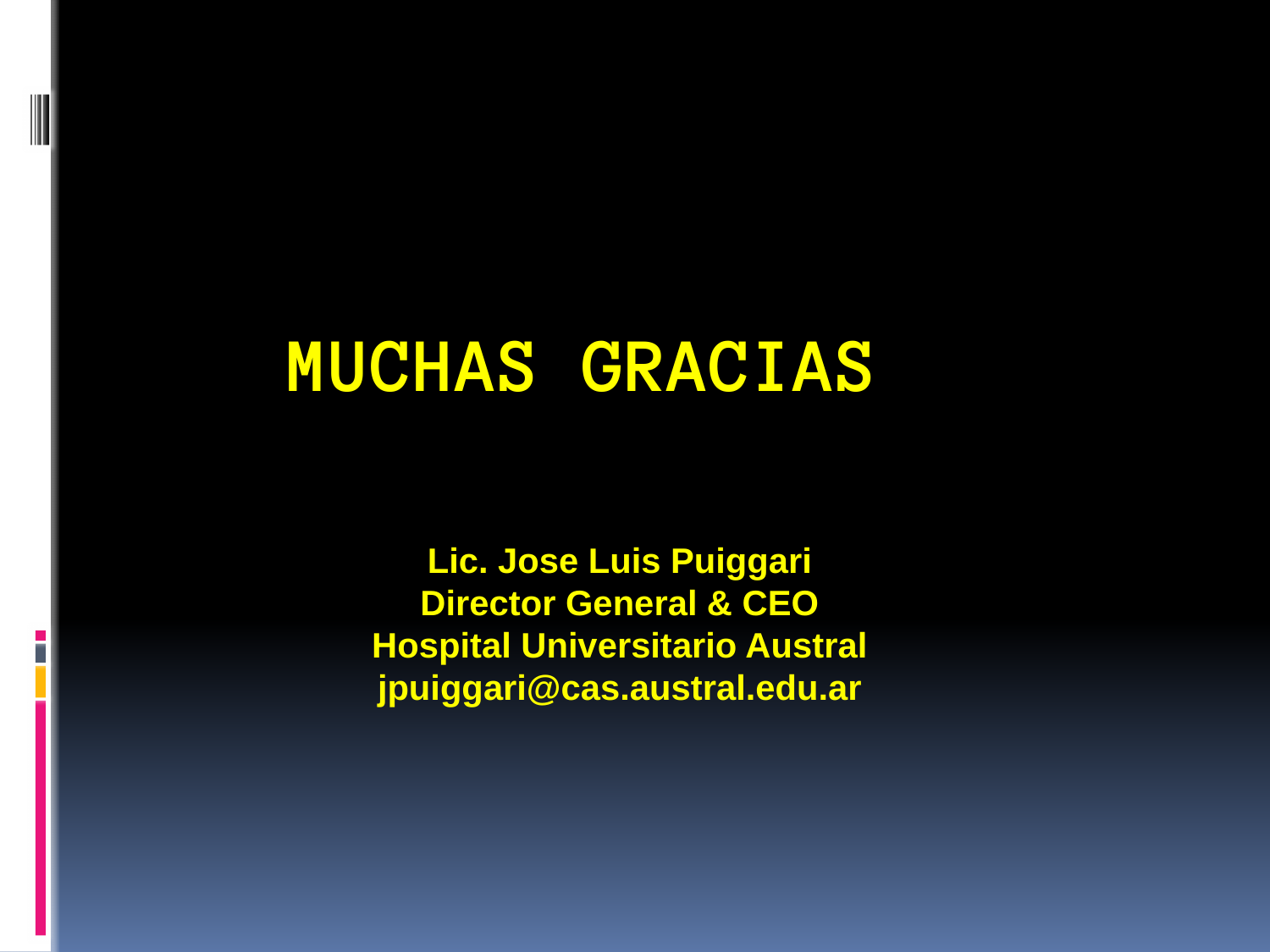

# Muchas gracias
Lic. Jose Luis Puiggari
Director General & CEO
Hospital Universitario Austral
jpuiggari@cas.austral.edu.ar